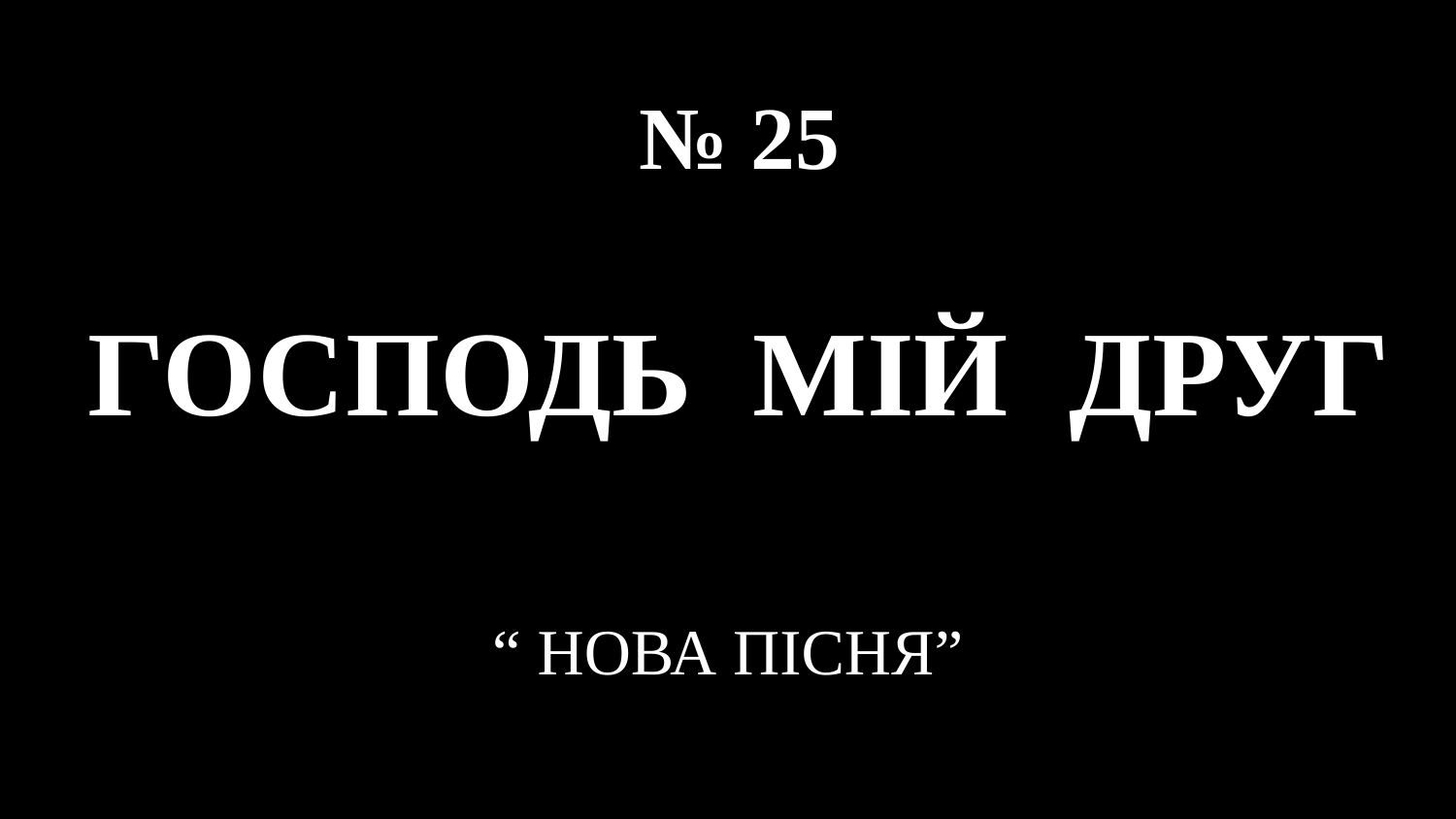

# № 25 ГОСПОДЬ  МІЙ  ДРУГ
“ НОВА ПІСНЯ”